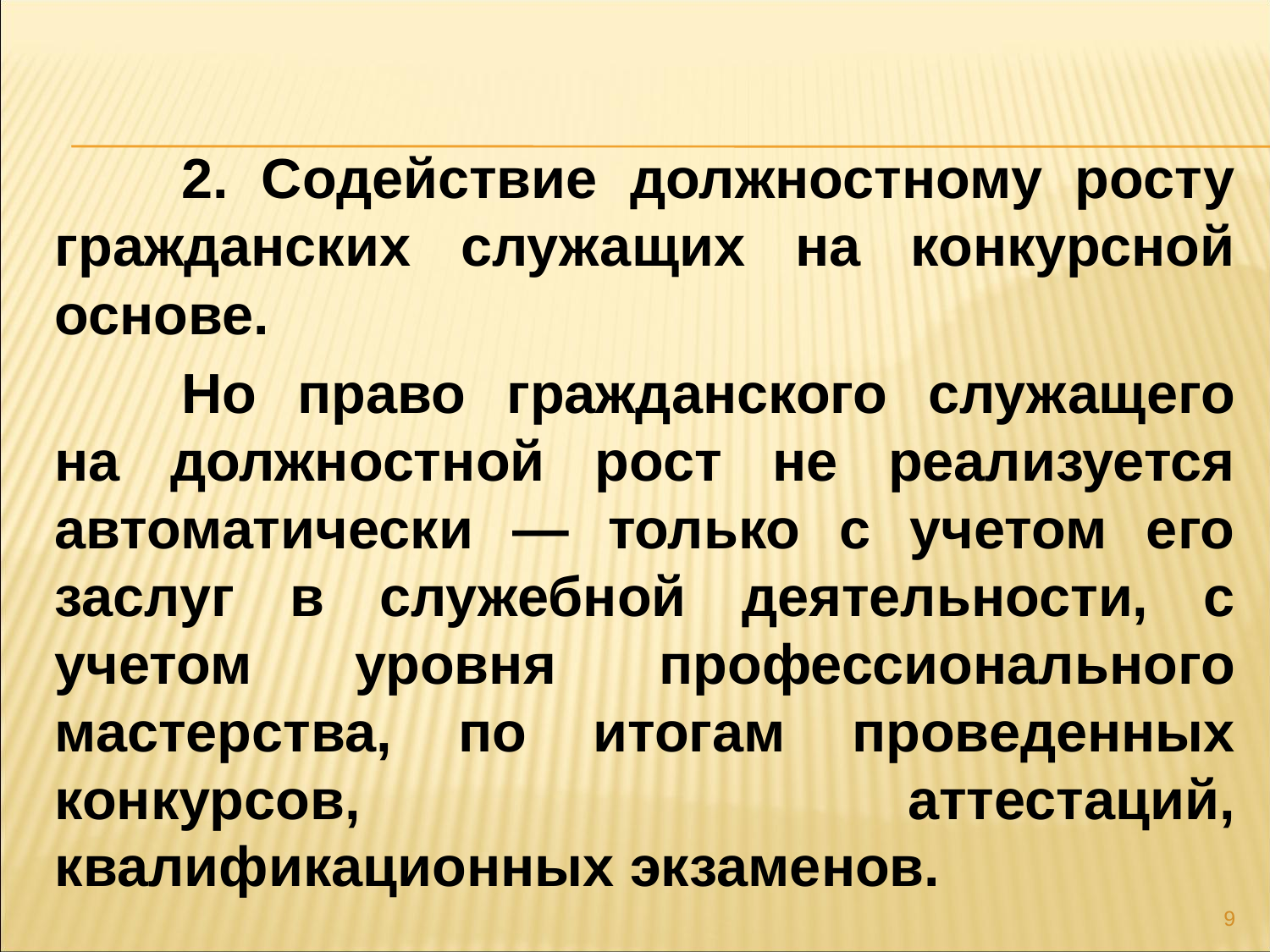

2. Содействие должностному росту гражданских служащих на конкурсной основе.
	Но право гражданского служащего на должностной рост не реализуется автоматически — только с учетом его заслуг в служебной деятельности, с учетом уровня профессионального мастерства, по итогам проведенных конкурсов, аттестаций, квалификационных экзаменов.

9